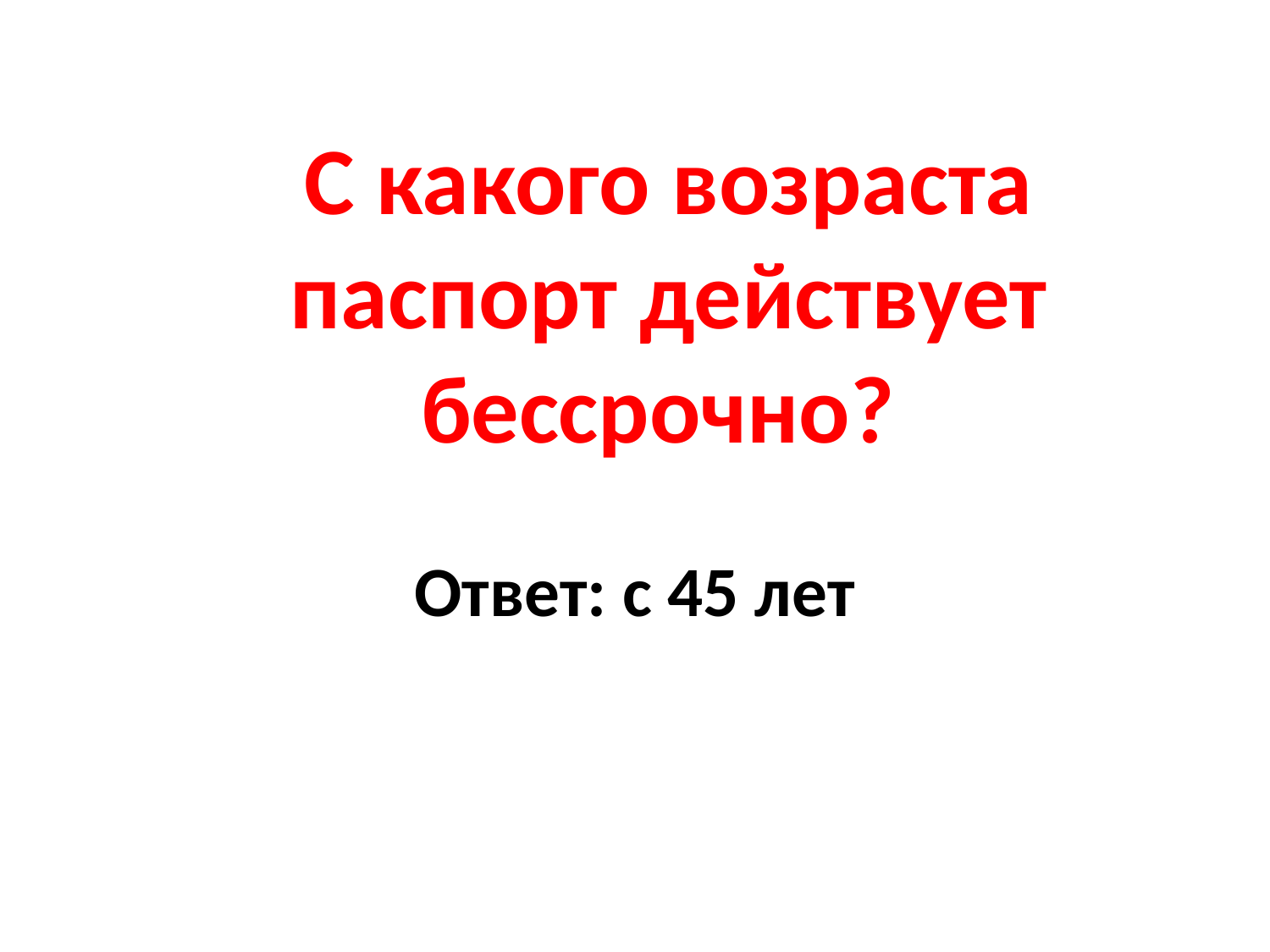

# С какого возраста паспорт действует бессрочно?
Ответ: с 45 лет